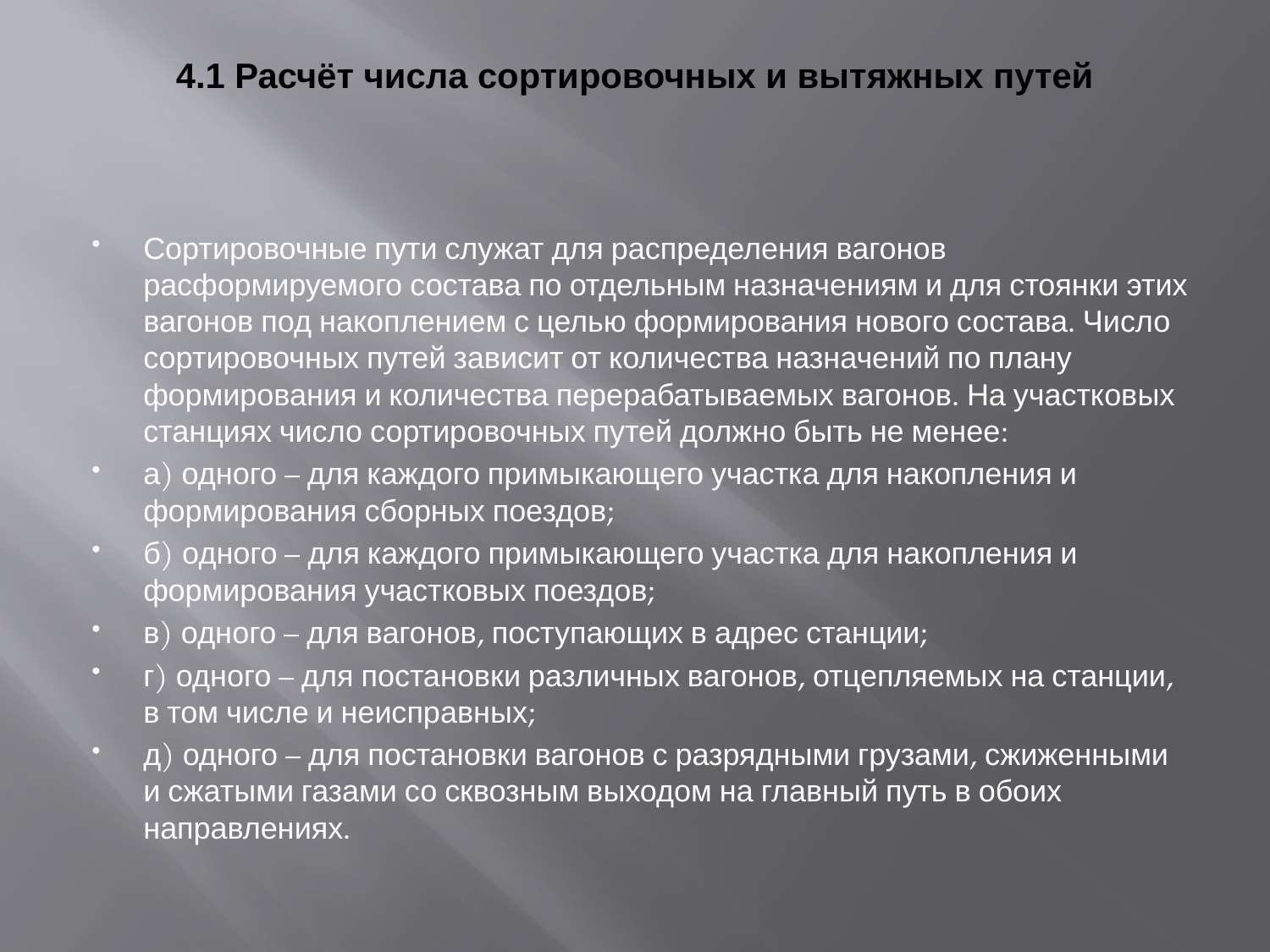

# 4.1 Расчёт числа сортировочных и вытяжных путей
Сортировочные пути служат для распределения вагонов расформируемого состава по отдельным назначениям и для стоянки этих вагонов под накоплением с целью формирования нового состава. Число сортировочных путей зависит от количества назначений по плану формирования и количества перерабатываемых вагонов. На участковых станциях число сортировочных путей должно быть не менее:
а) одного – для каждого примыкающего участка для накопления и формирования сборных поездов;
б) одного – для каждого примыкающего участка для накопления и формирования участковых поездов;
в) одного – для вагонов, поступающих в адрес станции;
г) одного – для постановки различных вагонов, отцепляемых на станции, в том числе и неисправных;
д) одного – для постановки вагонов с разрядными грузами, сжиженными и сжатыми газами со сквозным выходом на главный путь в обоих направлениях.